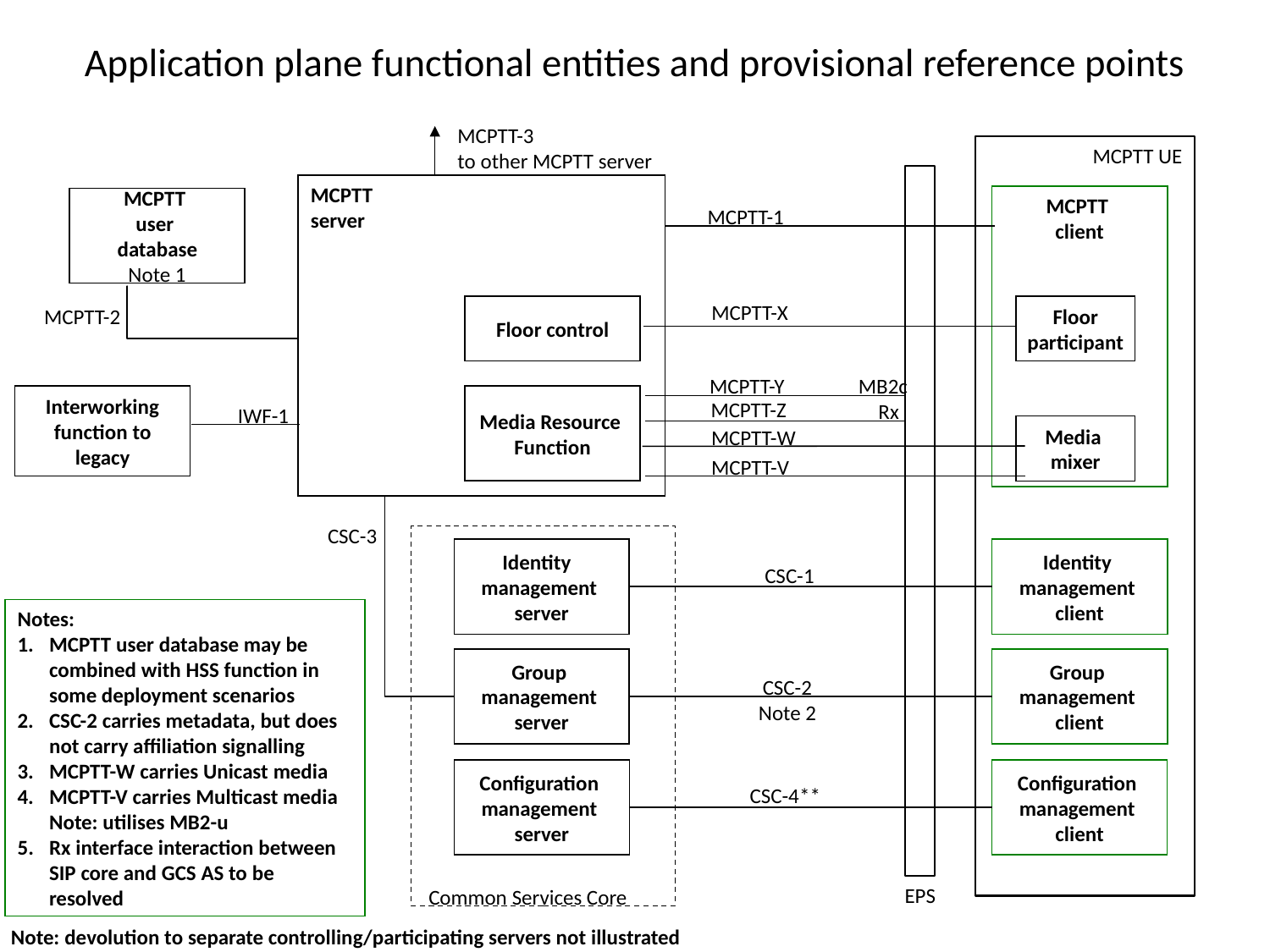

Application plane functional entities and provisional reference points
MCPTT-3
to other MCPTT server
MCPTT UE

MCPTT
server
MCPTT
client
MCPTT
user
database
Note 1
MCPTT-1
MCPTT-X
Floor control
Floor
participant
MCPTT-2
MCPTT-Y
MB2c
Media Resource
Function
Interworking function to legacy
MCPTT-Z
Rx
IWF-1
Media
mixer
MCPTT-W
MCPTT-V
CSC-3

Identity
management
server
Identity
management
client
CSC-1
Notes:
MCPTT user database may be combined with HSS function in some deployment scenarios
CSC-2 carries metadata, but does not carry affiliation signalling
MCPTT-W carries Unicast media
MCPTT-V carries Multicast media
	Note: utilises MB2-u
5.	Rx interface interaction between SIP core and GCS AS to be resolved
Group
management
server
Group
management
client
CSC-2
Note 2
Configuration
management
server
Configuration
management
client
CSC-4**
EPS
Common Services Core
Note: devolution to separate controlling/participating servers not illustrated